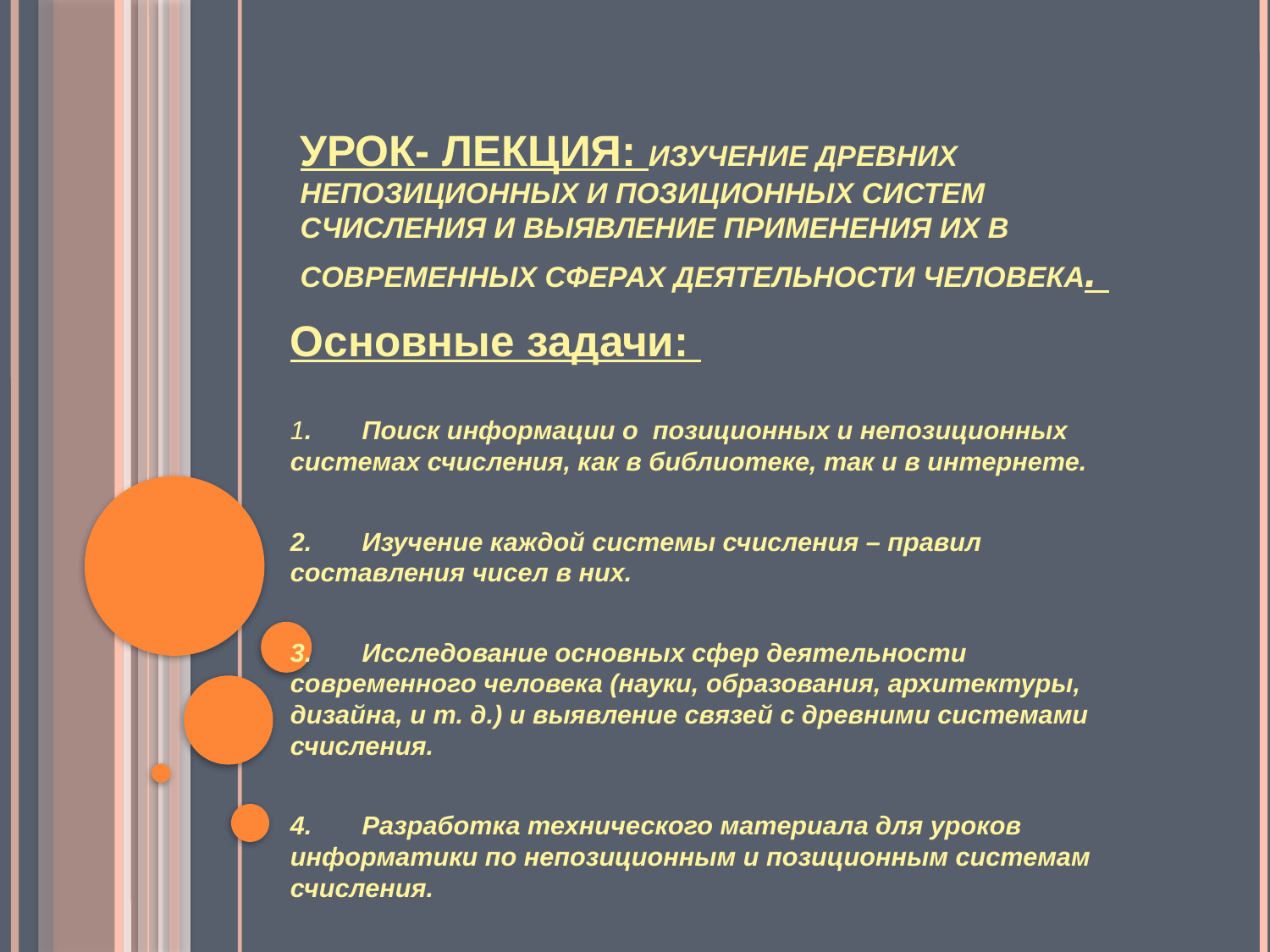

# Урок- лекция: Изучение древних непозиционных и позиционных систем счисления и выявление применения их в современных сферах деятельности человека.
Основные задачи:

1.       Поиск информации о  позиционных и непозиционных системах счисления, как в библиотеке, так и в интернете.

2.       Изучение каждой системы счисления – правил составления чисел в них.

3.       Исследование основных сфер деятельности современного человека (науки, образования, архитектуры, дизайна, и т. д.) и выявление связей с древними системами счисления.

4.       Разработка технического материала для уроков информатики по непозиционным и позиционным системам счисления.